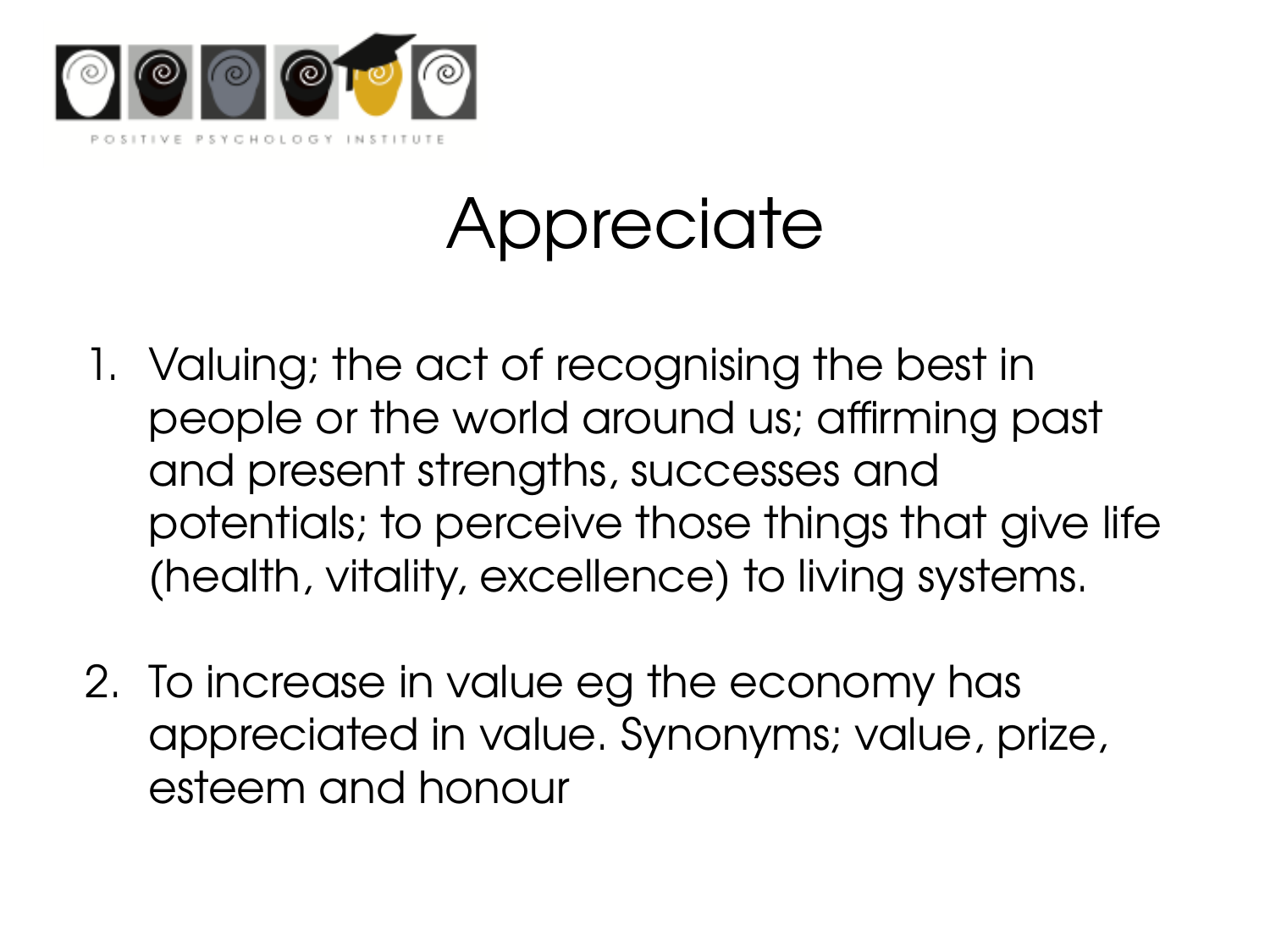

Appreciate
Valuing; the act of recognising the best in people or the world around us; affirming past and present strengths, successes and potentials; to perceive those things that give life (health, vitality, excellence) to living systems.

To increase in value eg the economy has appreciated in value. Synonyms; value, prize, esteem and honour